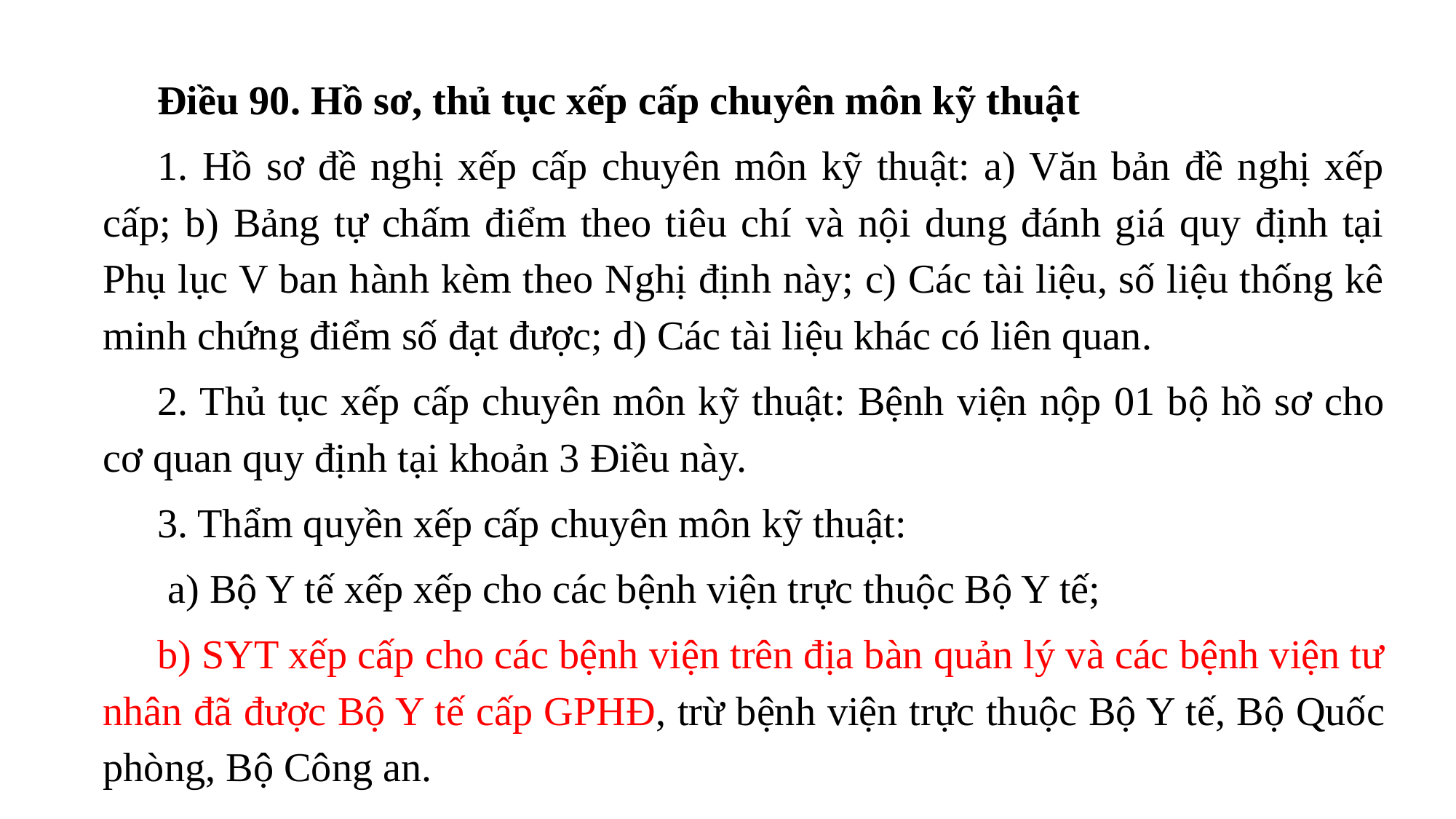

Điều 90. Hồ sơ, thủ tục xếp cấp chuyên môn kỹ thuật
1. Hồ sơ đề nghị xếp cấp chuyên môn kỹ thuật: a) Văn bản đề nghị xếp cấp; b) Bảng tự chấm điểm theo tiêu chí và nội dung đánh giá quy định tại Phụ lục V ban hành kèm theo Nghị định này; c) Các tài liệu, số liệu thống kê minh chứng điểm số đạt được; d) Các tài liệu khác có liên quan.
2. Thủ tục xếp cấp chuyên môn kỹ thuật: Bệnh viện nộp 01 bộ hồ sơ cho cơ quan quy định tại khoản 3 Điều này.
3. Thẩm quyền xếp cấp chuyên môn kỹ thuật:
 a) Bộ Y tế xếp xếp cho các bệnh viện trực thuộc Bộ Y tế;
b) SYT xếp cấp cho các bệnh viện trên địa bàn quản lý và các bệnh viện tư nhân đã được Bộ Y tế cấp GPHĐ, trừ bệnh viện trực thuộc Bộ Y tế, Bộ Quốc phòng, Bộ Công an.